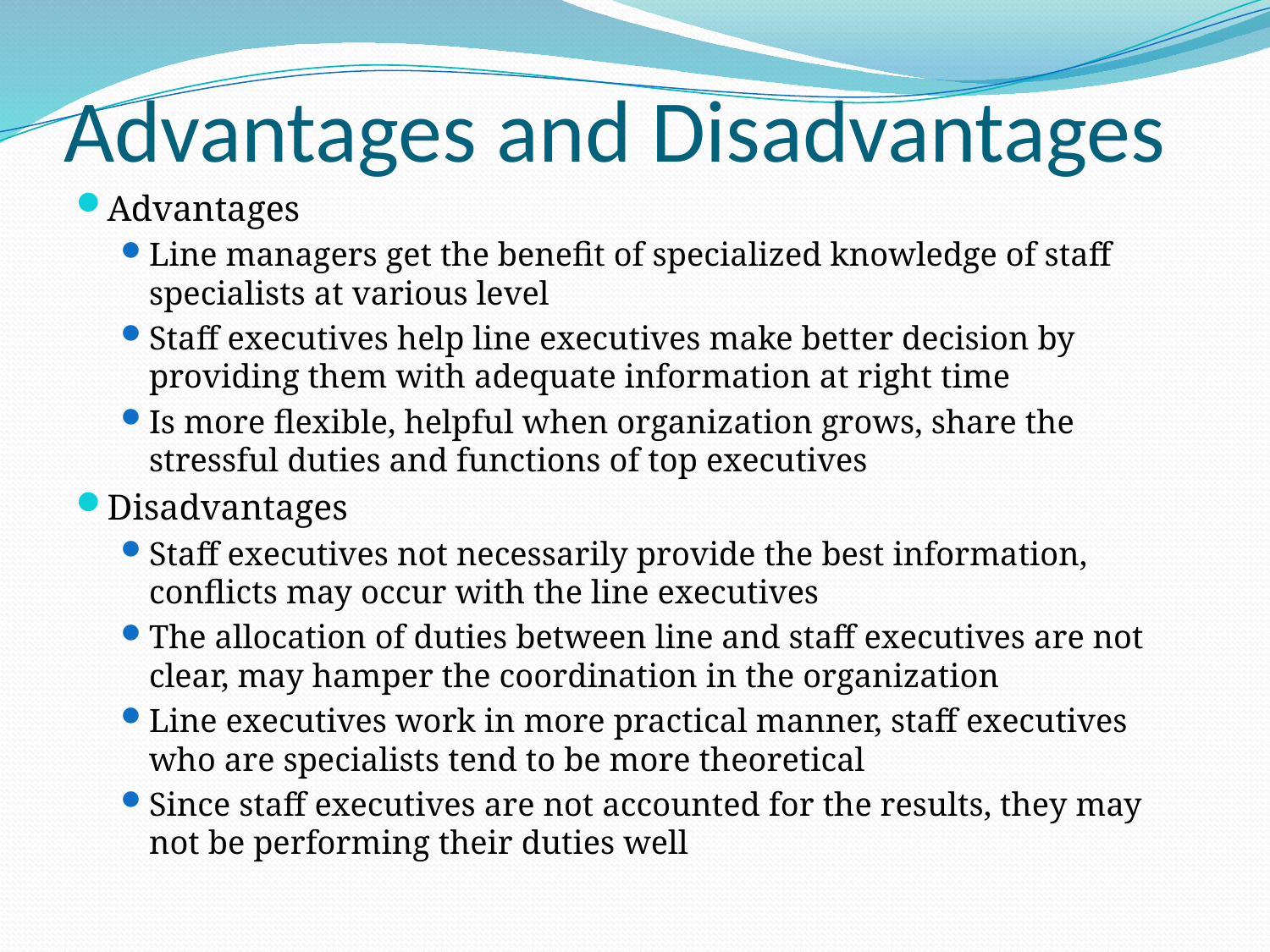

# Advantages and Disadvantages
Advantages
Line managers get the benefit of specialized knowledge of staff specialists at various level
Staff executives help line executives make better decision by providing them with adequate information at right time
Is more flexible, helpful when organization grows, share the stressful duties and functions of top executives
Disadvantages
Staff executives not necessarily provide the best information, conflicts may occur with the line executives
The allocation of duties between line and staff executives are not clear, may hamper the coordination in the organization
Line executives work in more practical manner, staff executives who are specialists tend to be more theoretical
Since staff executives are not accounted for the results, they may not be performing their duties well